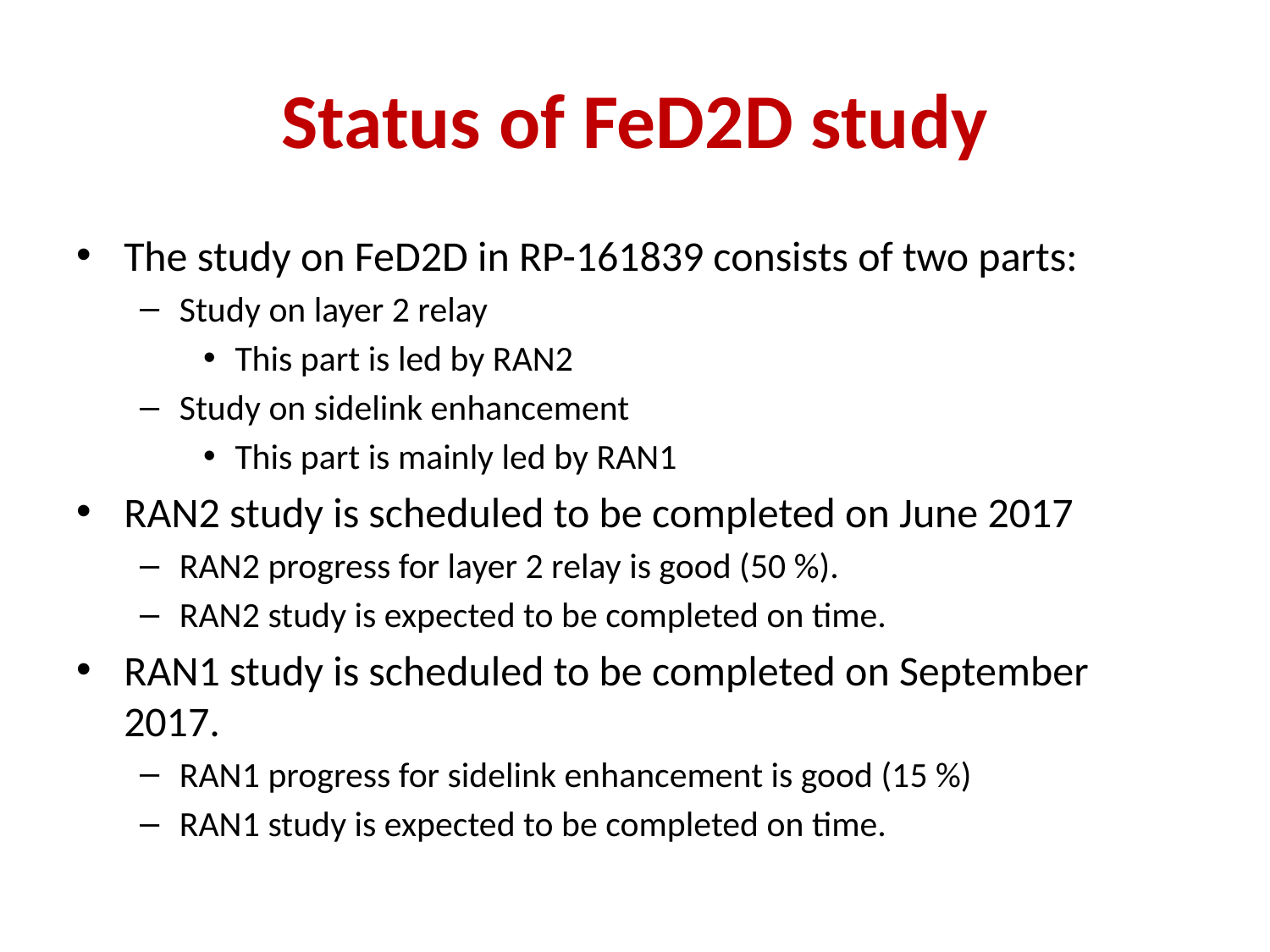

# Status of FeD2D study
The study on FeD2D in RP-161839 consists of two parts:
Study on layer 2 relay
This part is led by RAN2
Study on sidelink enhancement
This part is mainly led by RAN1
RAN2 study is scheduled to be completed on June 2017
RAN2 progress for layer 2 relay is good (50 %).
RAN2 study is expected to be completed on time.
RAN1 study is scheduled to be completed on September 2017.
RAN1 progress for sidelink enhancement is good (15 %)
RAN1 study is expected to be completed on time.